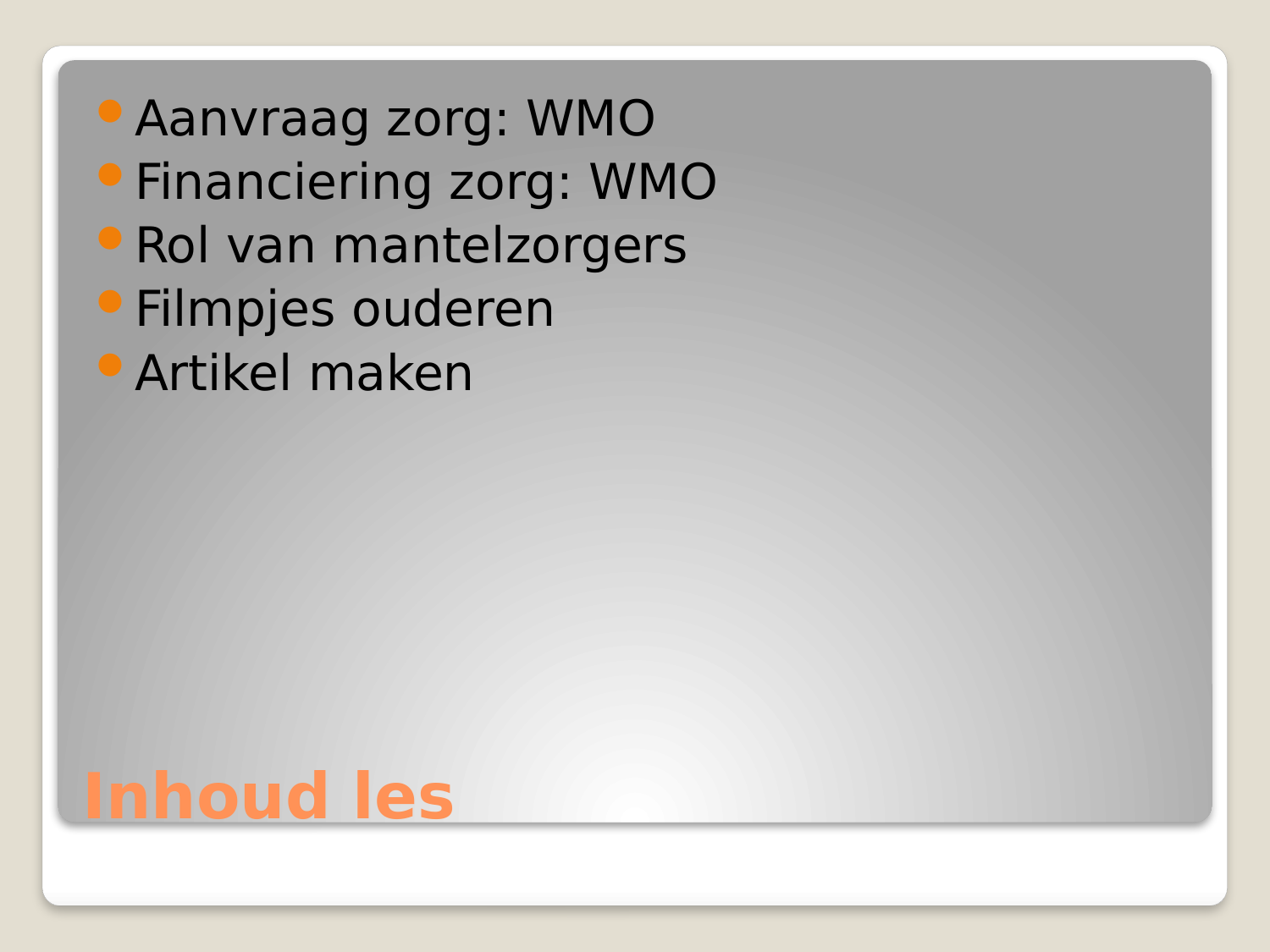

Aanvraag zorg: WMO
Financiering zorg: WMO
Rol van mantelzorgers
Filmpjes ouderen
Artikel maken

# Inhoud les